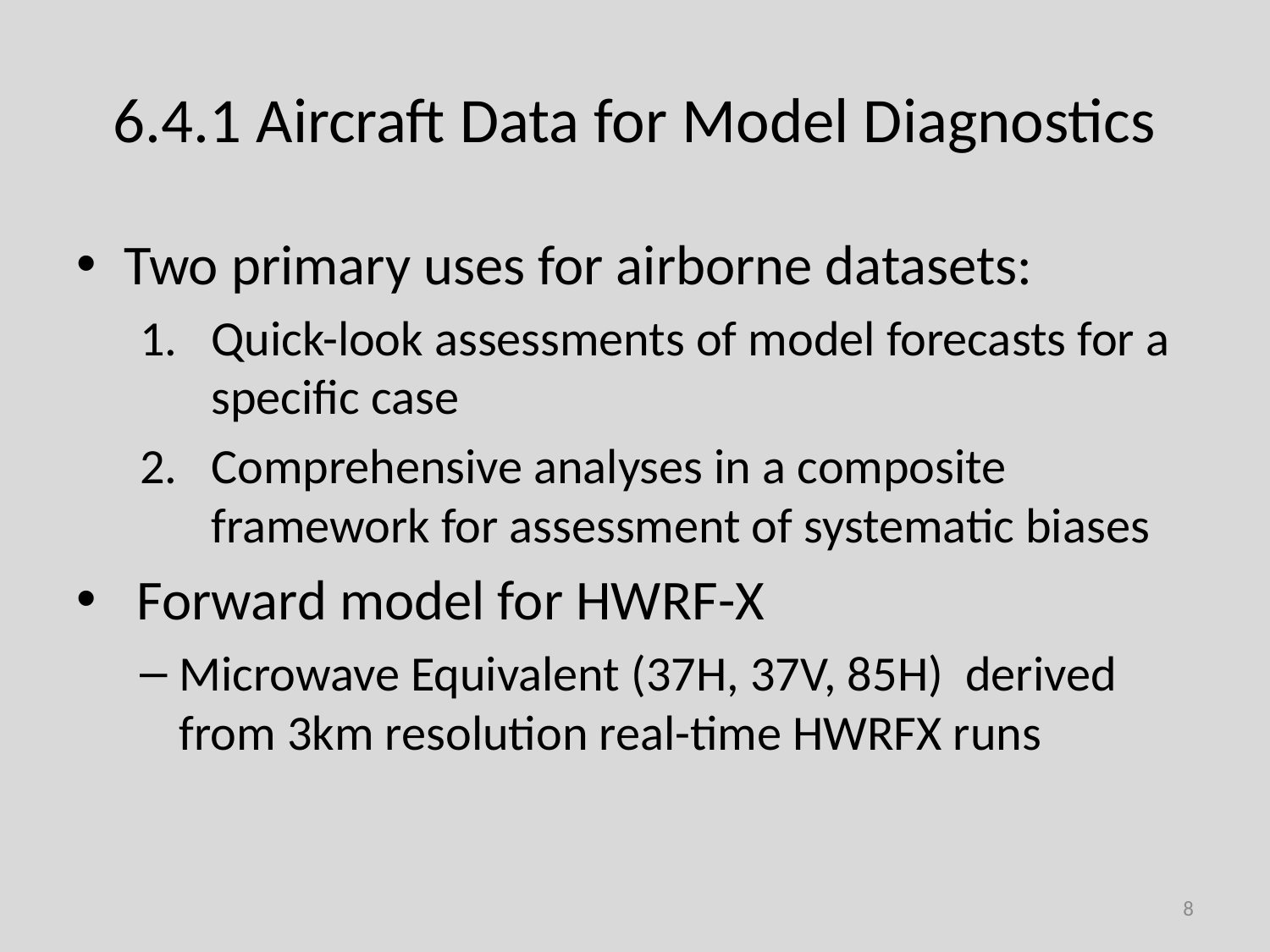

# 6.4.1 Aircraft Data for Model Diagnostics
Two primary uses for airborne datasets:
Quick-look assessments of model forecasts for a specific case
Comprehensive analyses in a composite framework for assessment of systematic biases
 Forward model for HWRF-X
Microwave Equivalent (37H, 37V, 85H)  derived from 3km resolution real-time HWRFX runs

8